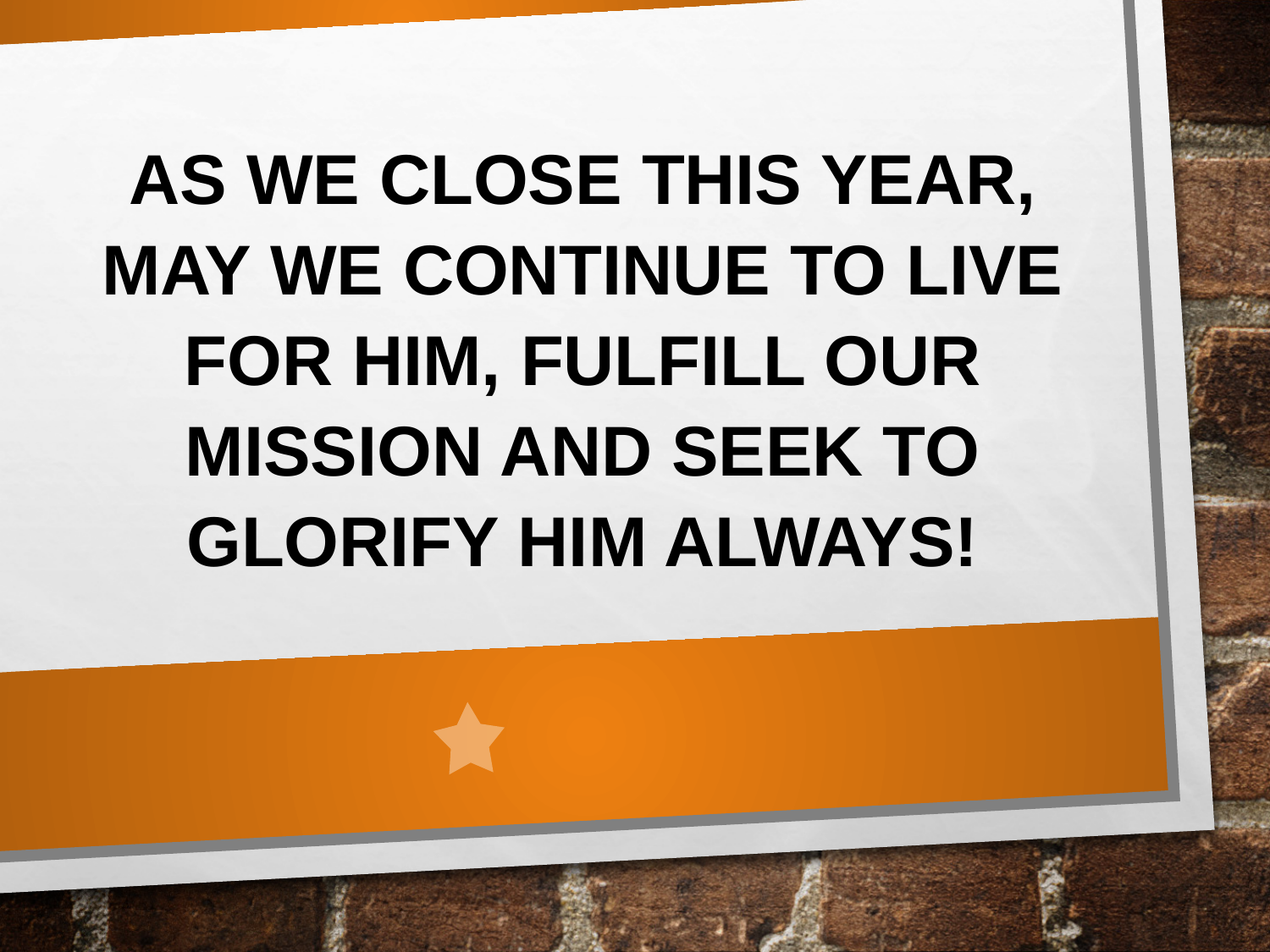

AS WE CLOSE THIS YEAR, MAY WE CONTINUE TO LIVE FOR HIM, FULFILL OUR MISSION AND SEEK TO GLORIFY HIM ALWAYS!